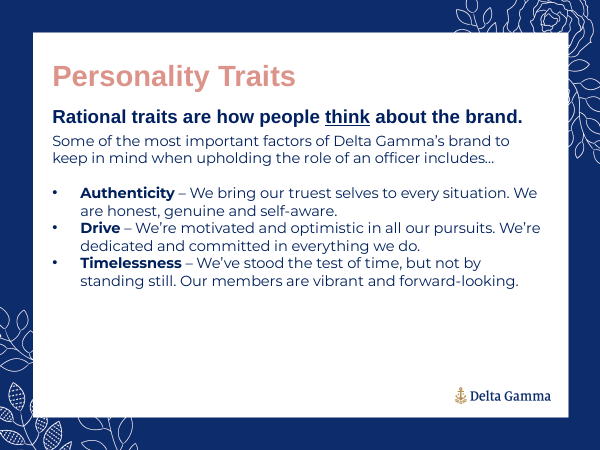

Personality Traits
Rational traits are how people think about the brand.
Some of the most important factors of Delta Gamma’s brand to keep in mind when upholding the role of an officer includes…

Authenticity – We bring our truest selves to every situation. We are honest, genuine and self-aware.
Drive – We’re motivated and optimistic in all our pursuits. We’re dedicated and committed in everything we do.
Timelessness – We’ve stood the test of time, but not by standing still. Our members are vibrant and forward-looking.